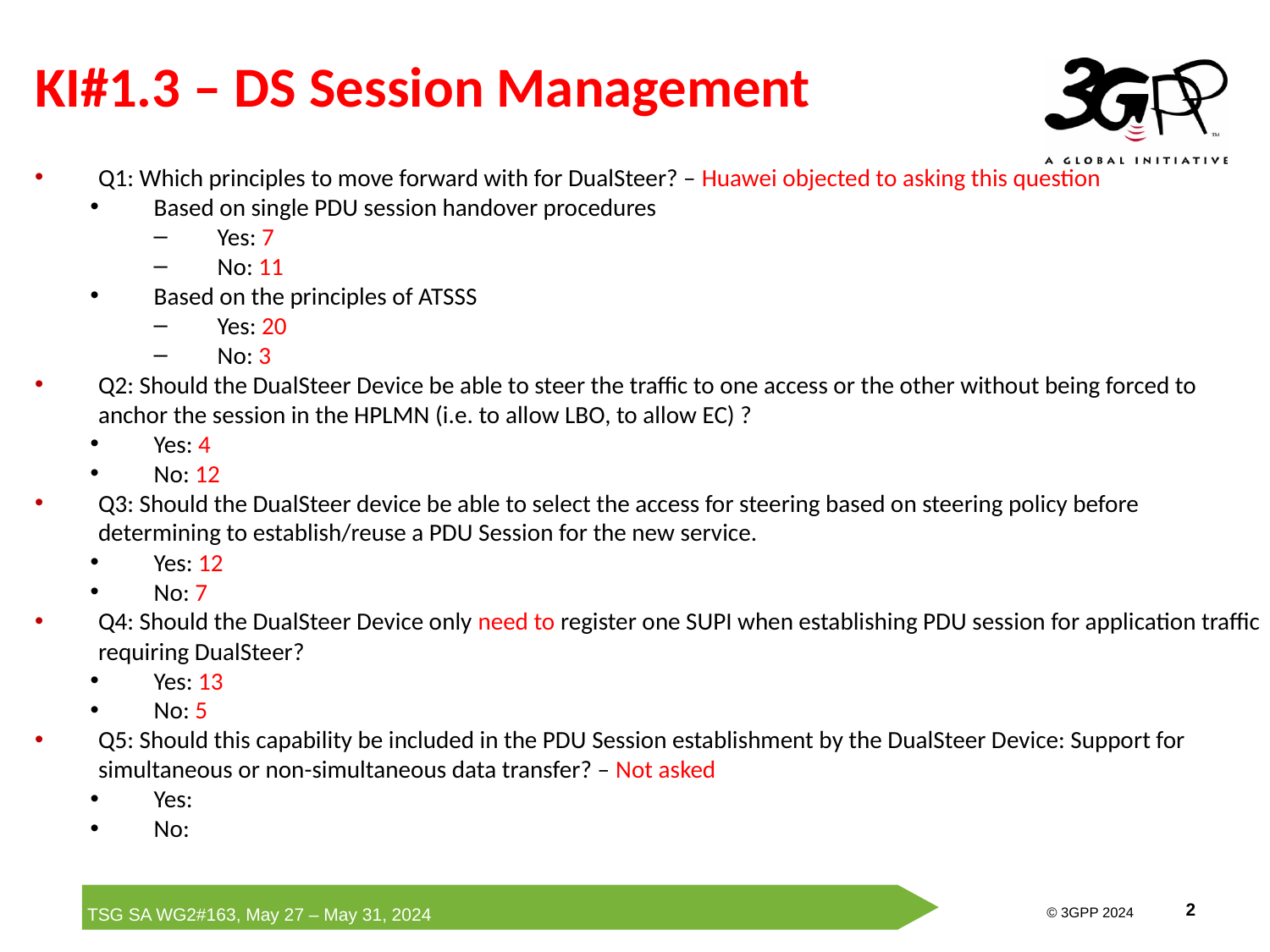

# KI#1.3 – DS Session Management
Q1: Which principles to move forward with for DualSteer? – Huawei objected to asking this question
Based on single PDU session handover procedures
Yes: 7
No: 11
Based on the principles of ATSSS
Yes: 20
No: 3
Q2: Should the DualSteer Device be able to steer the traffic to one access or the other without being forced to anchor the session in the HPLMN (i.e. to allow LBO, to allow EC) ?
Yes: 4
No: 12
Q3: Should the DualSteer device be able to select the access for steering based on steering policy before determining to establish/reuse a PDU Session for the new service.
Yes: 12
No: 7
Q4: Should the DualSteer Device only need to register one SUPI when establishing PDU session for application traffic requiring DualSteer?
Yes: 13
No: 5
Q5: Should this capability be included in the PDU Session establishment by the DualSteer Device: Support for simultaneous or non-simultaneous data transfer? – Not asked
Yes:
No: